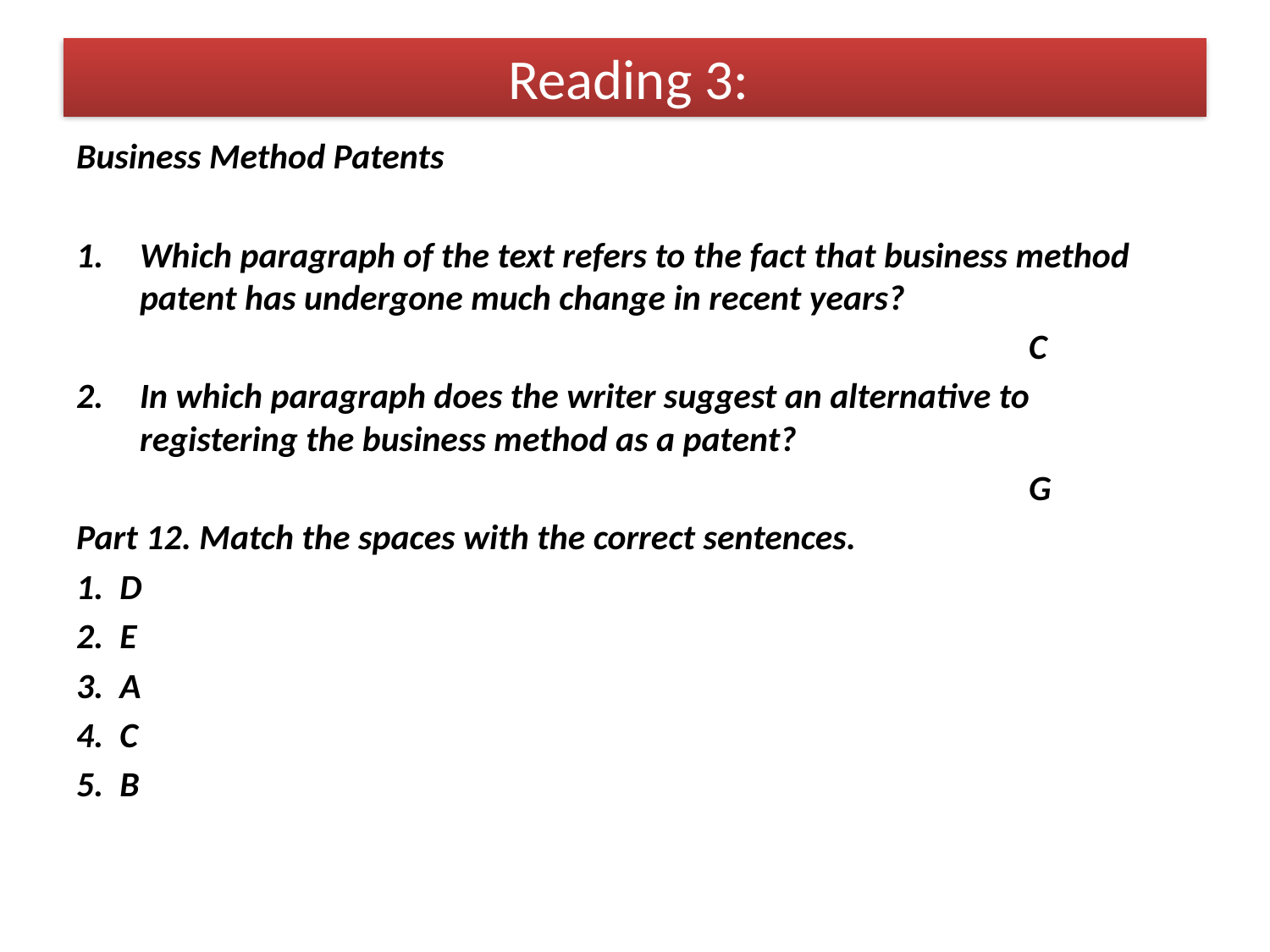

# Reading 3:
Business Method Patents

Which paragraph of the text refers to the fact that business method patent has undergone much change in recent years?
								C
2.	In which paragraph does the writer suggest an alternative to registering the business method as a patent?
								G
Part 12. Match the spaces with the correct sentences.
1.  D
2.  E
3.  A
4.  C
5.  B